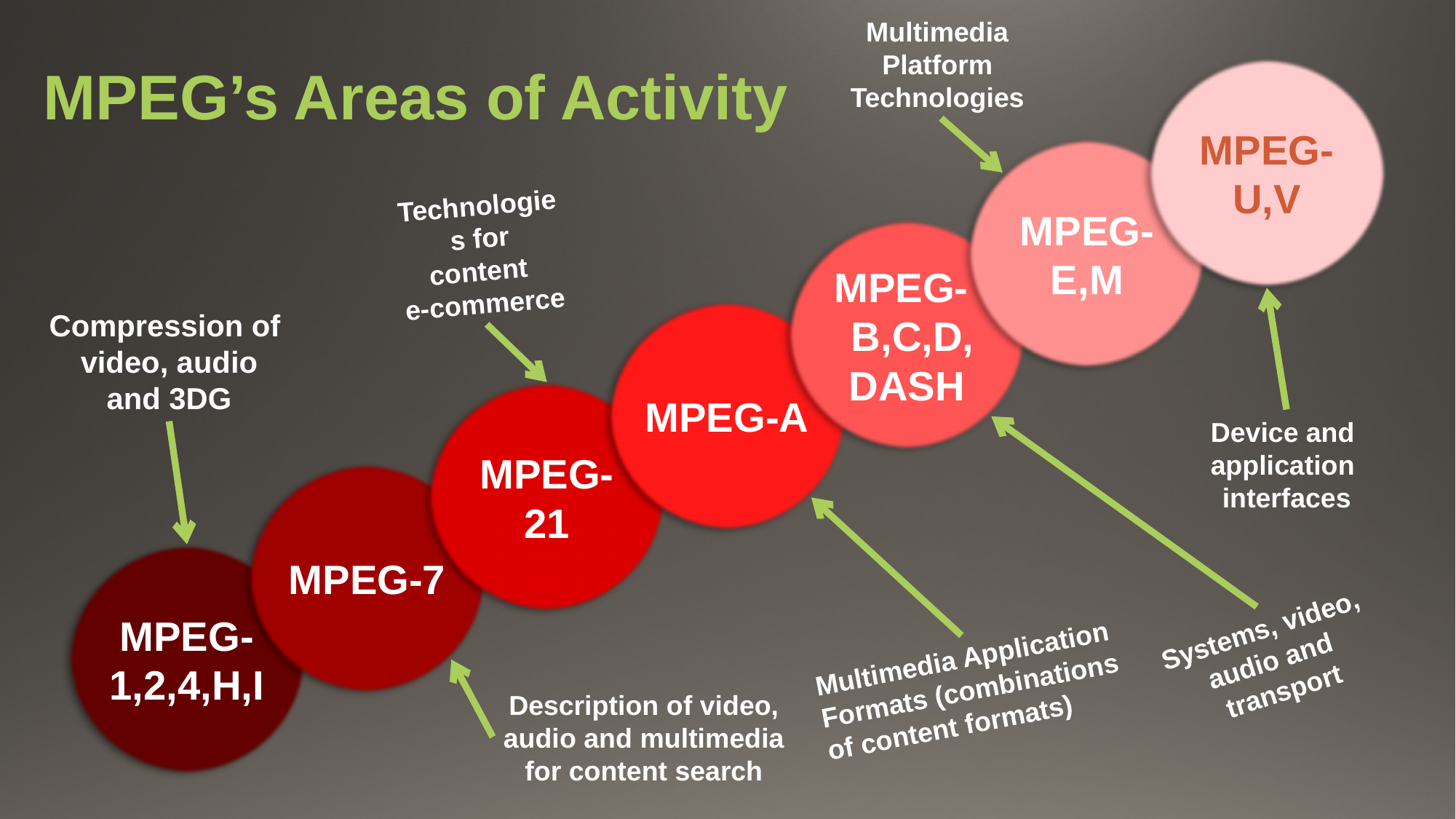

Multimedia
Platform
Technologies
MPEG’s Areas of Activity
MPEG-U,V
MPEG-E,M
Technologies for content
e-commerce
MPEG-
 B,C,D, DASH
MPEG-A
Compression of
video, audio
and 3DG
MPEG-21
Device and
application
interfaces
MPEG-7
MPEG-1,2,4,H,I
Systems, video,
audio and
transport
Multimedia Application
Formats (combinations
of content formats)
Description of video,
audio and multimedia
for content search